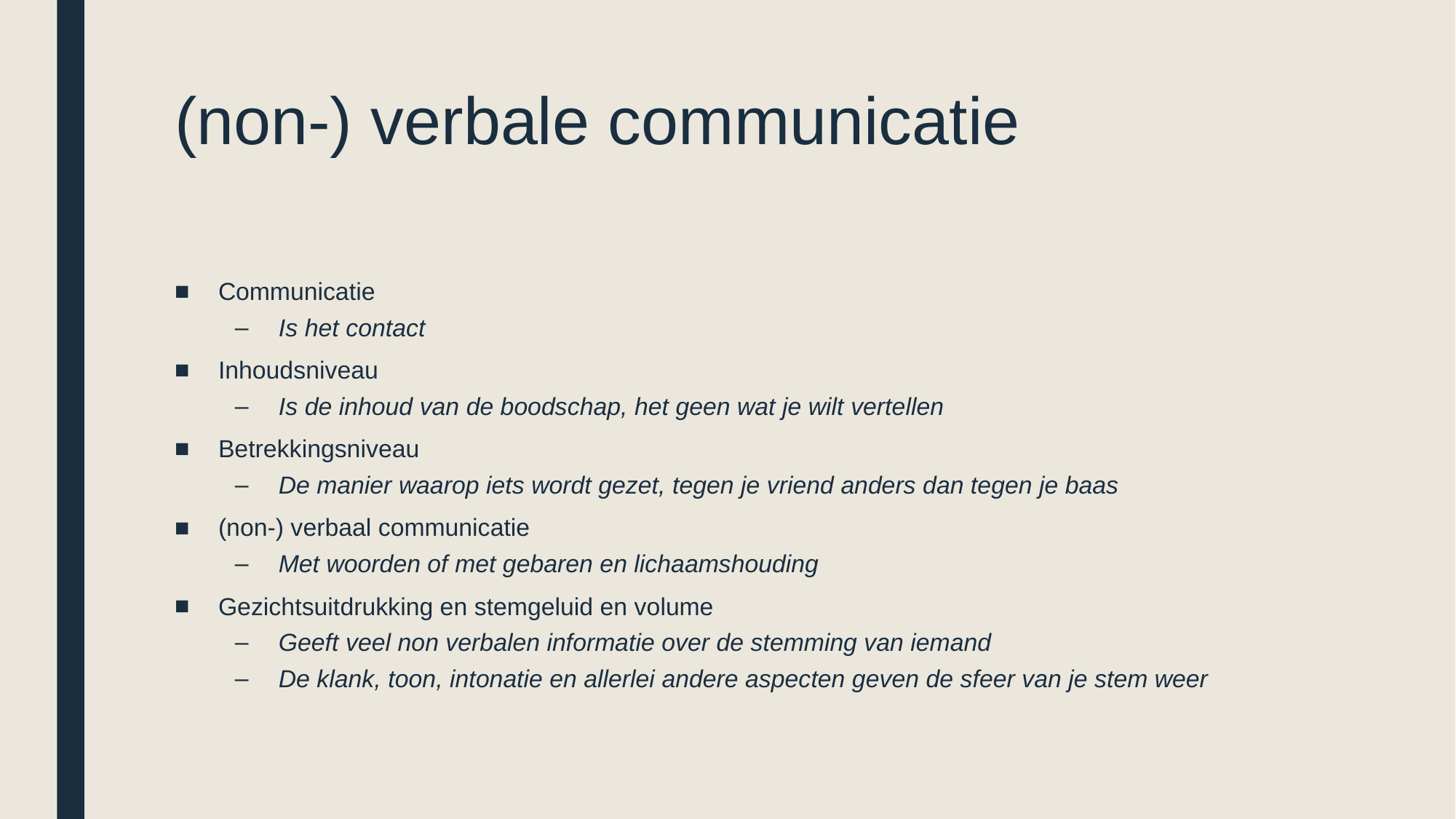

# (non-) verbale communicatie
Communicatie
Is het contact
Inhoudsniveau
Is de inhoud van de boodschap, het geen wat je wilt vertellen
Betrekkingsniveau
De manier waarop iets wordt gezet, tegen je vriend anders dan tegen je baas
(non-) verbaal communicatie
Met woorden of met gebaren en lichaamshouding
Gezichtsuitdrukking en stemgeluid en volume
Geeft veel non verbalen informatie over de stemming van iemand
De klank, toon, intonatie en allerlei andere aspecten geven de sfeer van je stem weer